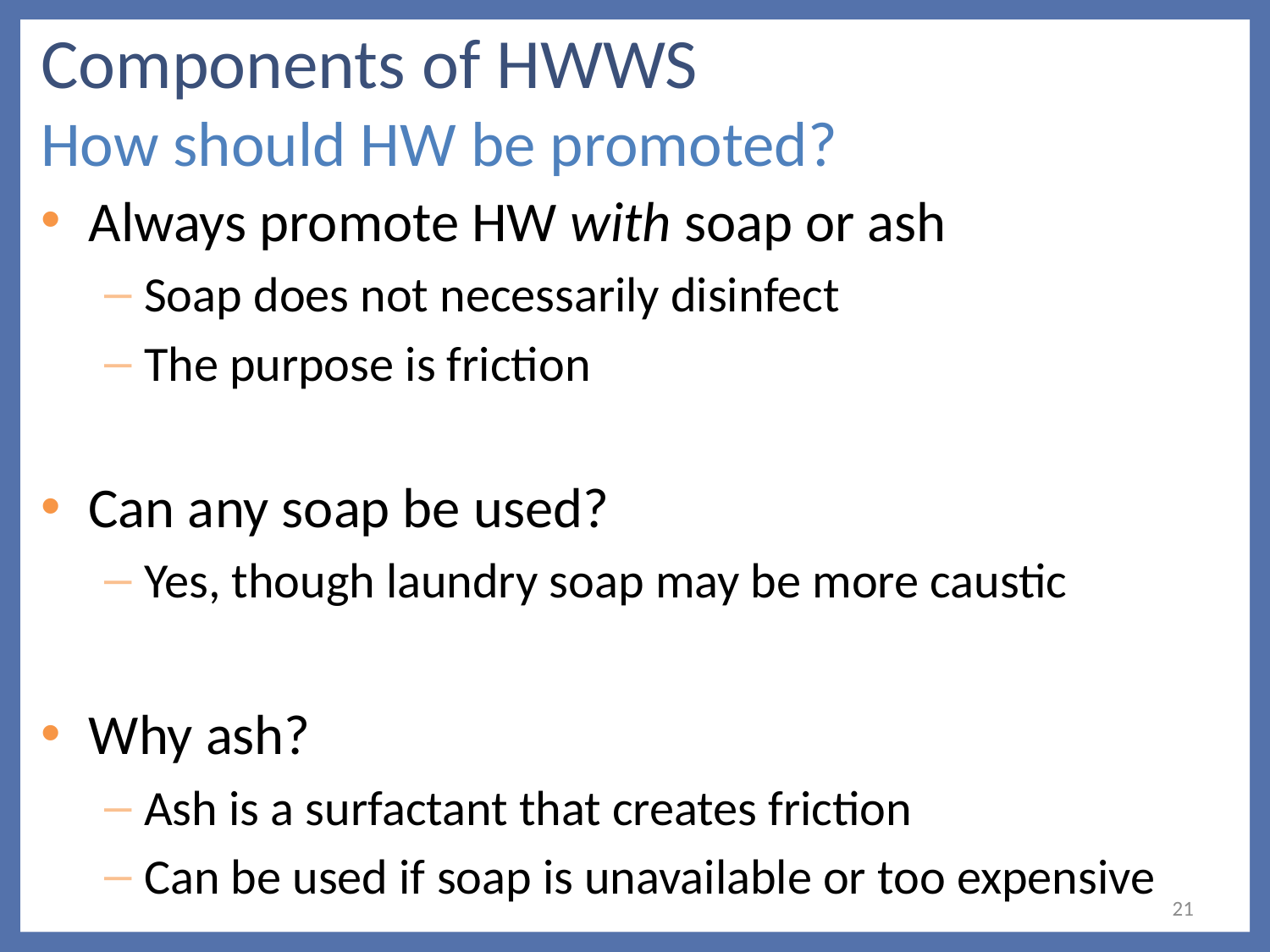

# Components of HWWS How should HW be promoted?
Always promote HW with soap or ash
Soap does not necessarily disinfect
The purpose is friction

Can any soap be used?
Yes, though laundry soap may be more caustic

Why ash?
Ash is a surfactant that creates friction
Can be used if soap is unavailable or too expensive

21